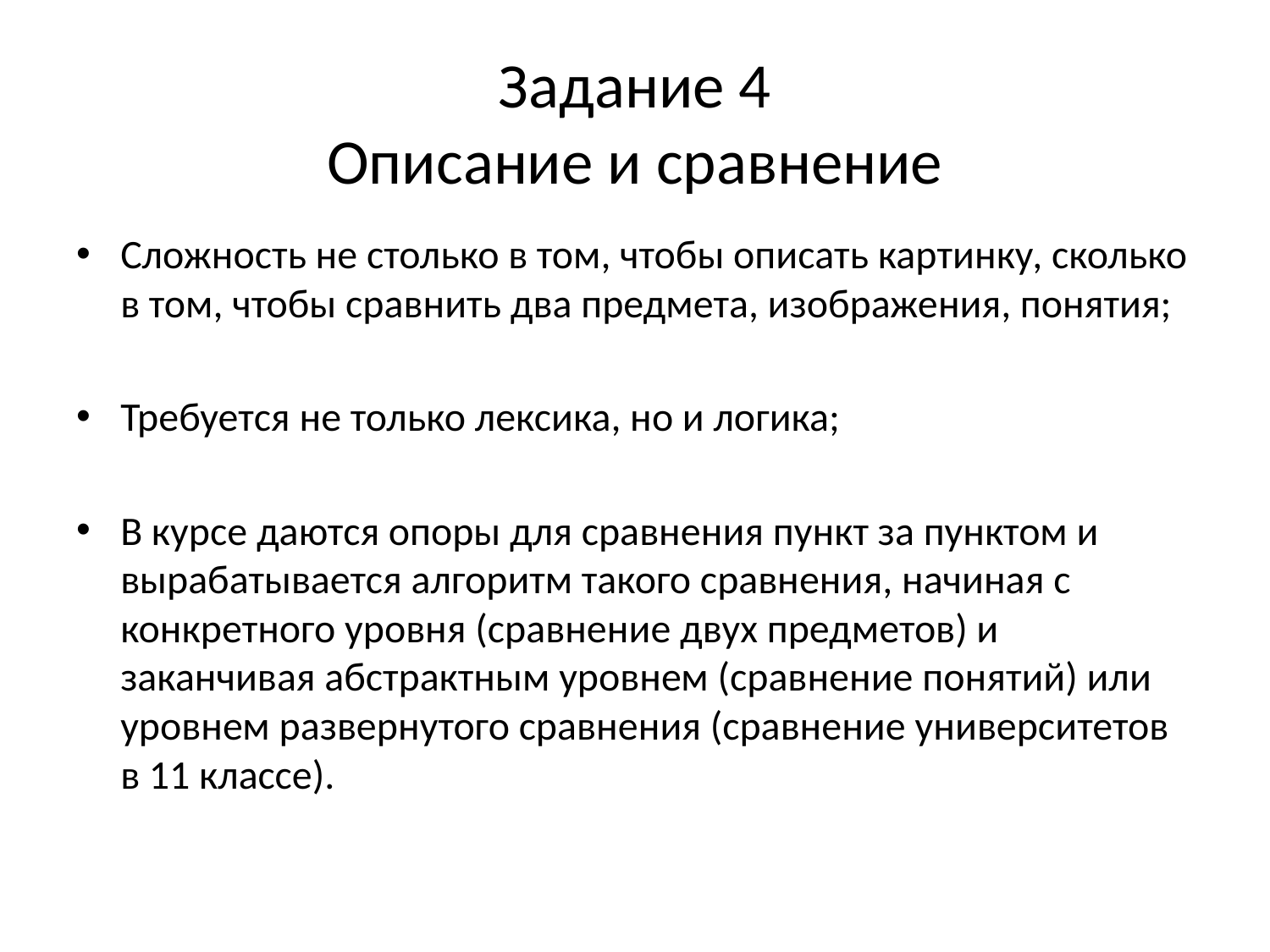

# Задание 4 Описание и сравнение
Сложность не столько в том, чтобы описать картинку, сколько в том, чтобы сравнить два предмета, изображения, понятия;

Требуется не только лексика, но и логика;

В курсе даются опоры для сравнения пункт за пунктом и вырабатывается алгоритм такого сравнения, начиная с конкретного уровня (сравнение двух предметов) и заканчивая абстрактным уровнем (сравнение понятий) или уровнем развернутого сравнения (сравнение университетов в 11 классе).